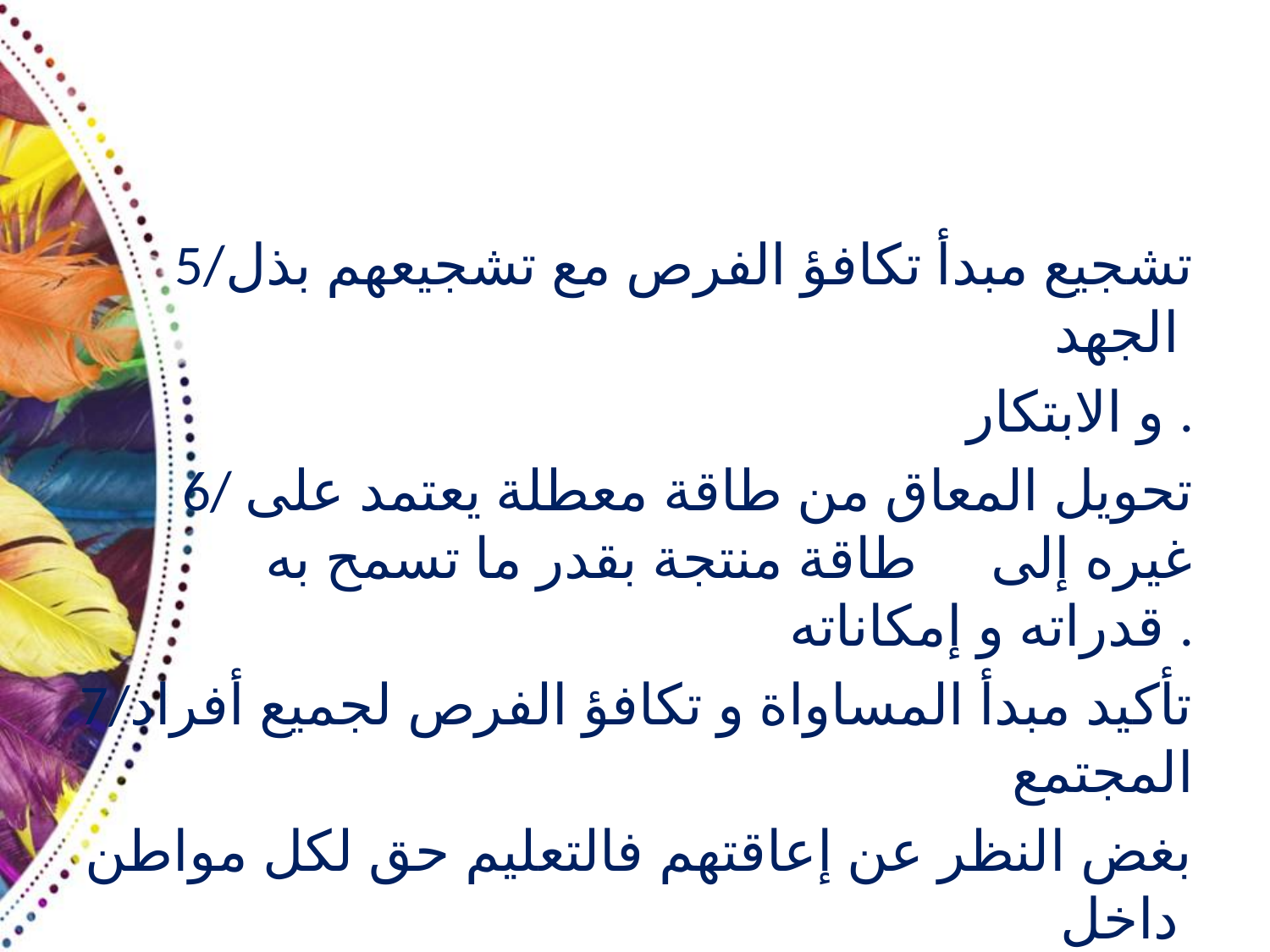

#
5/تشجيع مبدأ تكافؤ الفرص مع تشجيعهم بذل الجهد
و الابتكار .
 6/ تحويل المعاق من طاقة معطلة يعتمد على غيره إلى     طاقة منتجة بقدر ما تسمح به قدراته و إمكاناته .
7/تأكيد مبدأ المساواة و تكافؤ الفرص لجميع أفراد المجتمع
بغض النظر عن إعاقتهم فالتعليم حق لكل مواطن داخل
المجتمع .